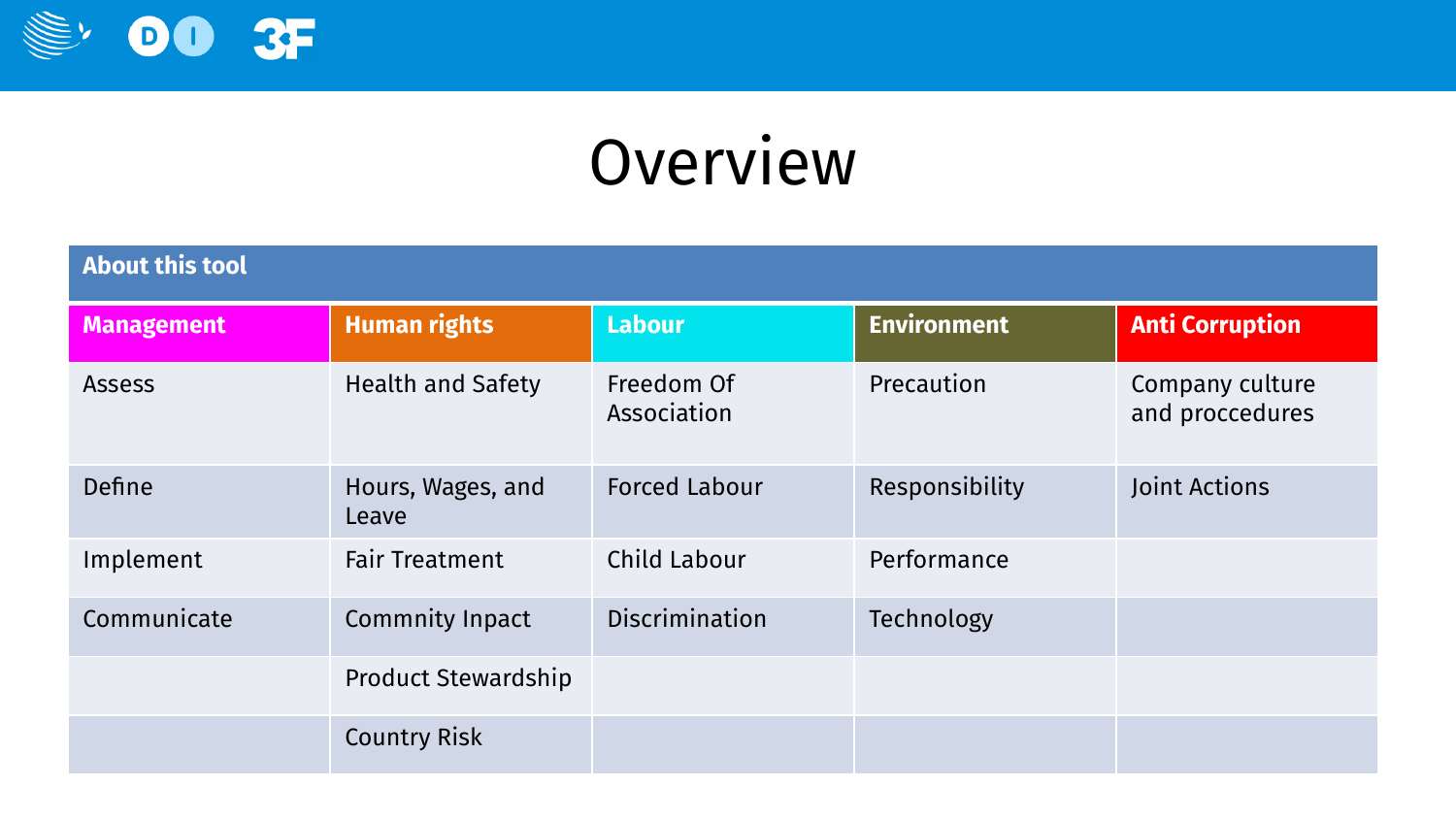

# Overview
| About this tool |  |  |  |  |
| --- | --- | --- | --- | --- |
| Management | Human rights | Labour | Environment | Anti Corruption |
| Assess | Health and Safety | Freedom Of Association | Precaution | Company culture and proccedures |
| Define | Hours, Wages, and Leave | Forced Labour | Responsibility | Joint Actions |
| Implement | Fair Treatment | Child Labour | Performance |  |
| Communicate | Commnity Inpact | Discrimination | Technology |  |
|  | Product Stewardship |  |  |  |
|  | Country Risk |  |  |  |